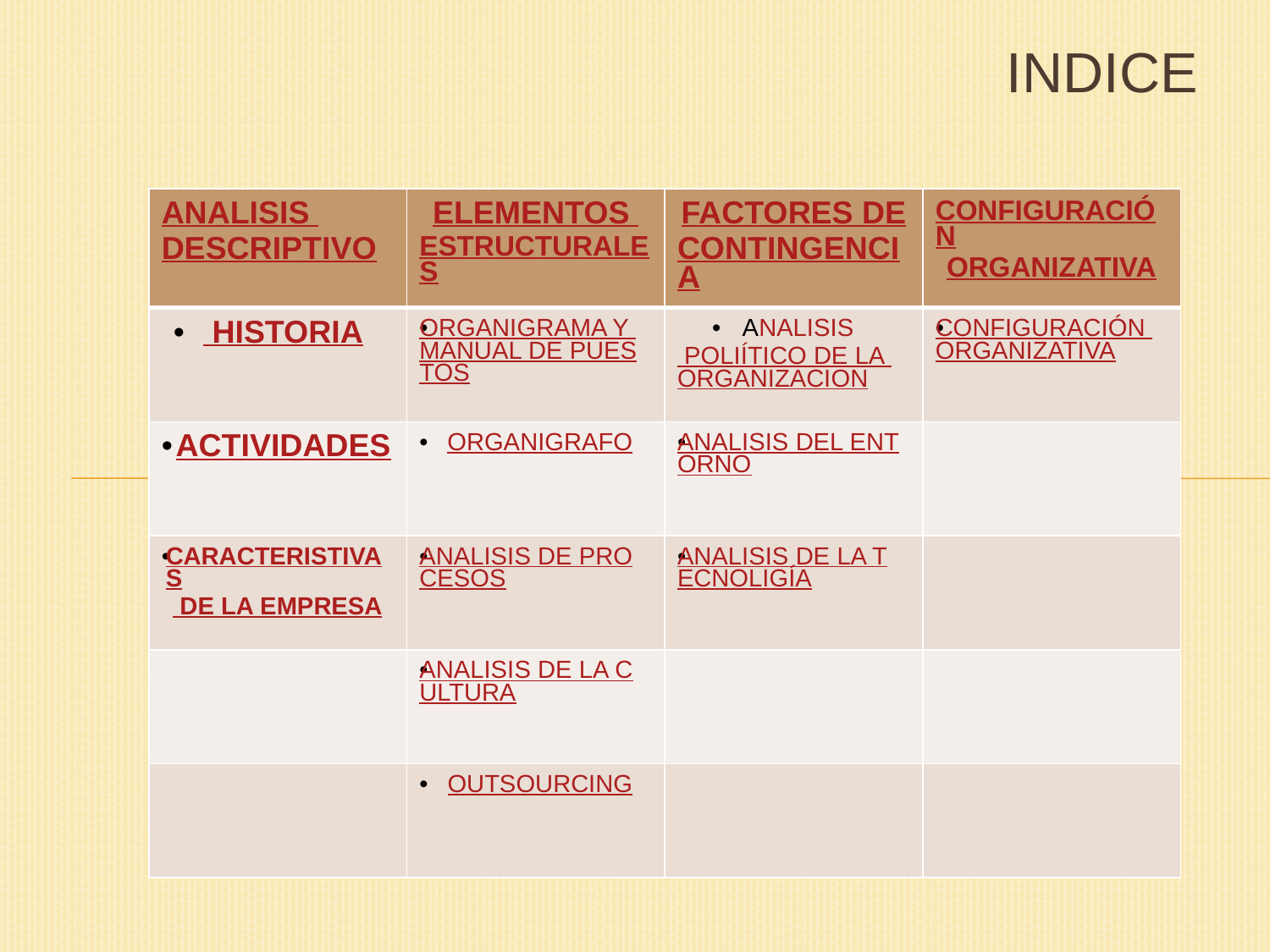

# INDICE
| ANALISIS DESCRIPTIVO | ELEMENTOS ESTRUCTURALES | FACTORES DE CONTINGENCIA | CONFIGURACIÓN ORGANIZATIVA |
| --- | --- | --- | --- |
| HISTORIA | ORGANIGRAMA Y MANUAL DE PUESTOS | ANALISIS POLIÍTICO DE LA ORGANIZACION | CONFIGURACIÓN ORGANIZATIVA |
| ACTIVIDADES | ORGANIGRAFO | ANALISIS DEL ENTORNO |  |
| CARACTERISTIVAS DE LA EMPRESA | ANALISIS DE PROCESOS | ANALISIS DE LA TECNOLIGÍA |  |
|  | ANALISIS DE LA CULTURA |  |  |
|  | OUTSOURCING |  |  |